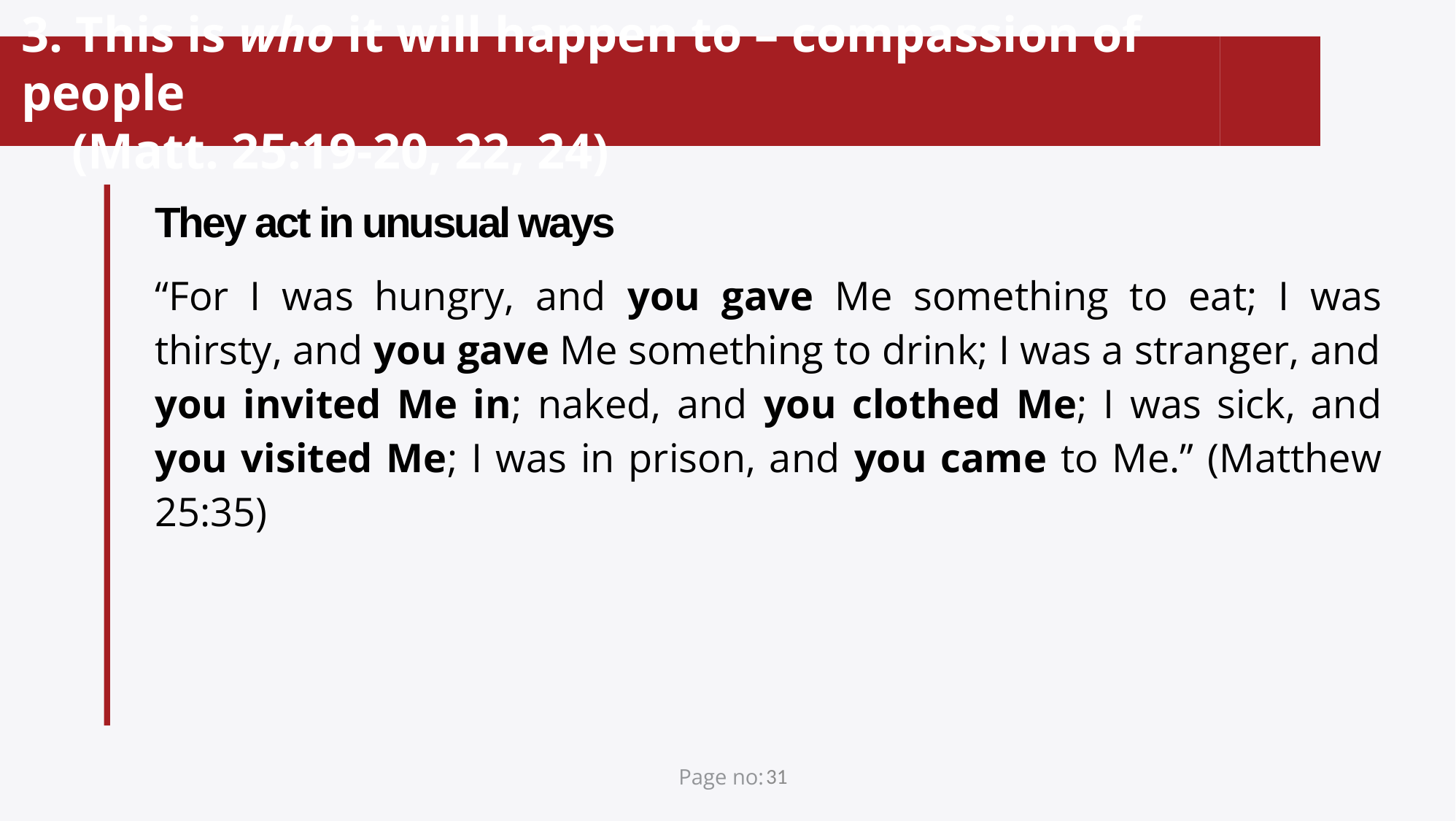

# 3. This is who it will happen to – compassion of people (Matt. 25:19-20, 22, 24)
They act in unusual ways
“For I was hungry, and you gave Me something to eat; I was thirsty, and you gave Me something to drink; I was a stranger, and you invited Me in; naked, and you clothed Me; I was sick, and you visited Me; I was in prison, and you came to Me.” (Matthew 25:35)